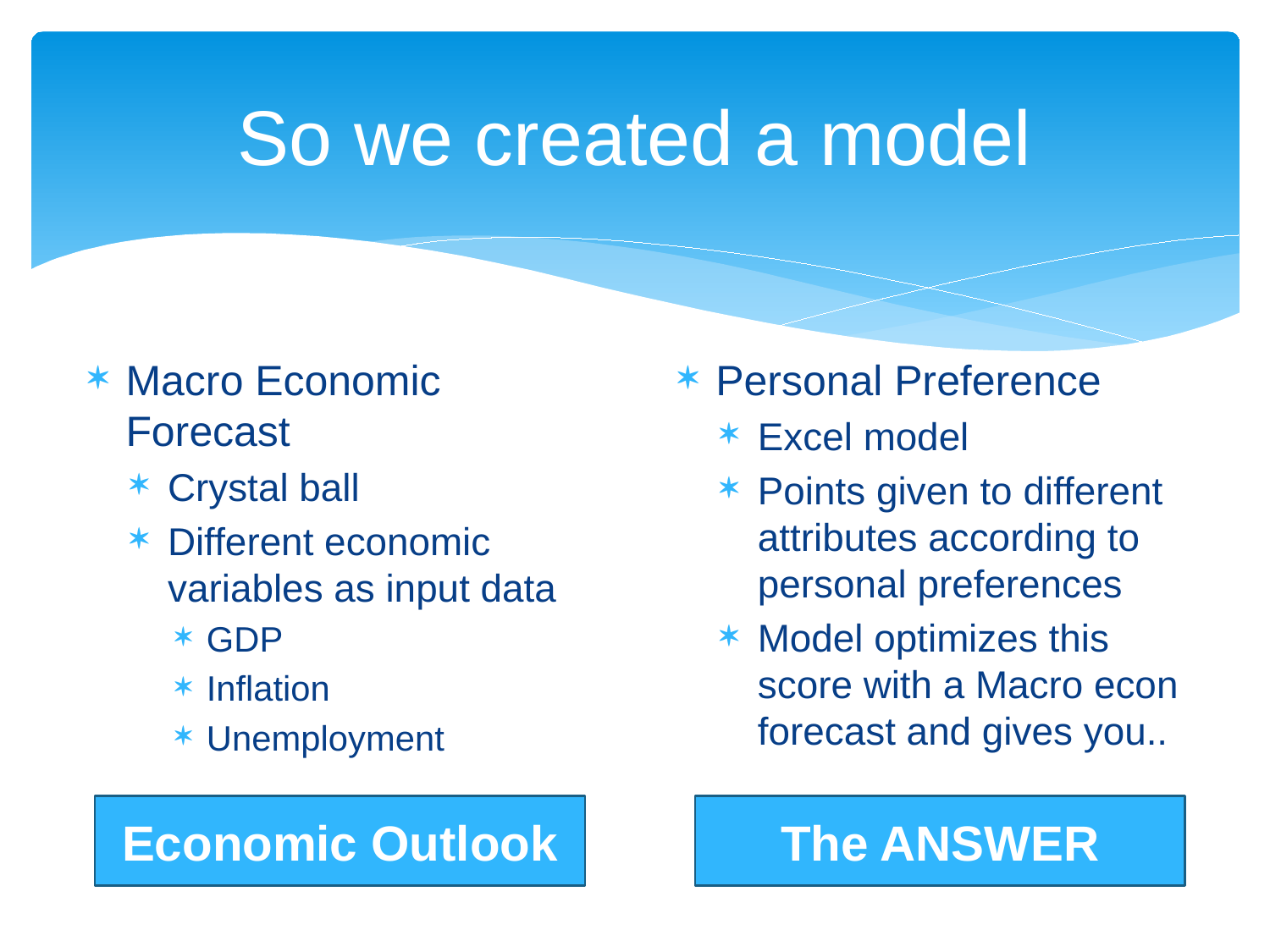

# So we created a model
Macro Economic Forecast
Crystal ball
Different economic variables as input data
GDP
Inflation
Unemployment
Personal Preference
Excel model
Points given to different attributes according to personal preferences
Model optimizes this score with a Macro econ forecast and gives you..
Economic Outlook
The ANSWER